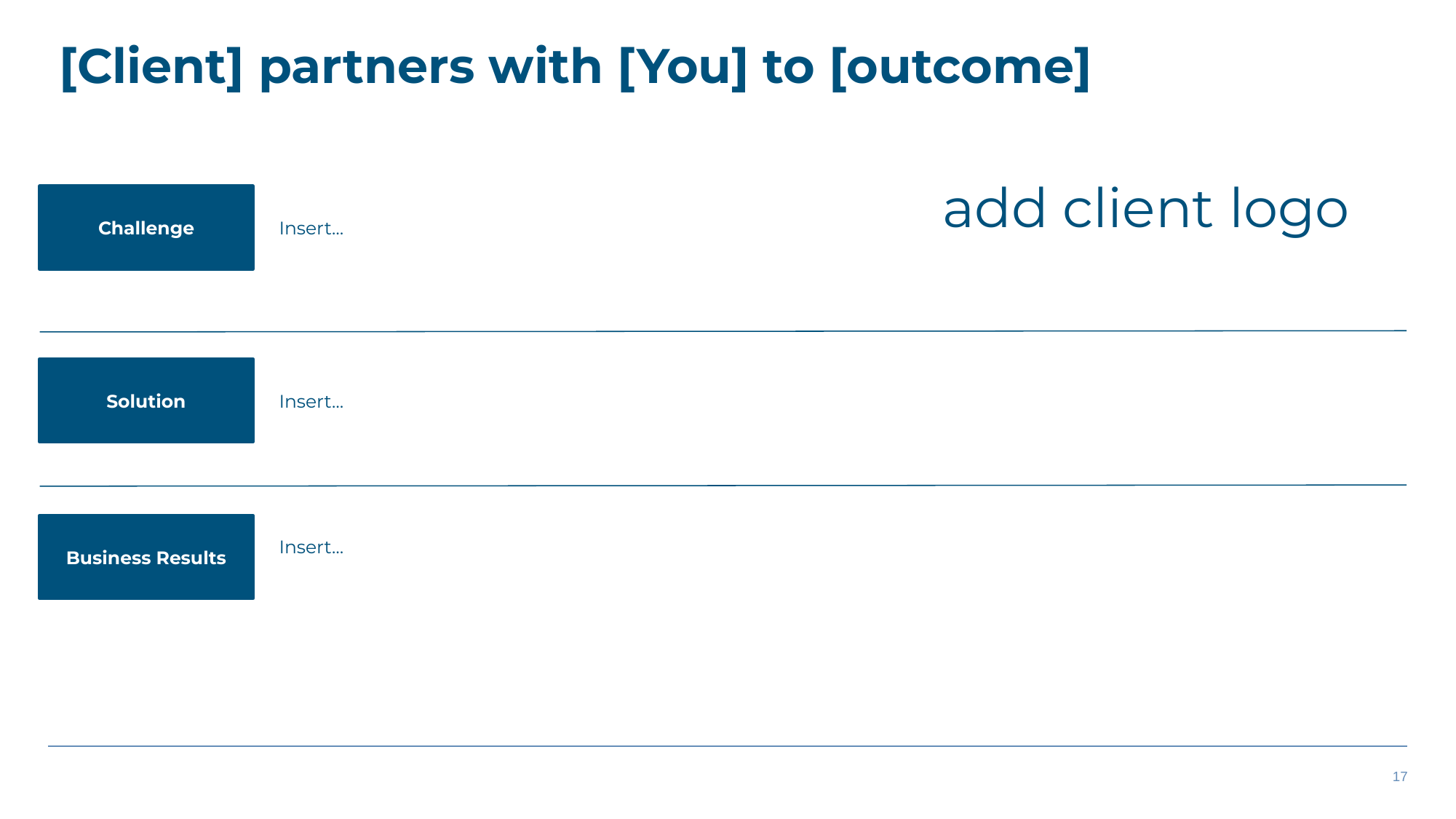

# [Client] partners with [You] to [outcome]
add client logo
Challenge
Insert…
Solution
Insert…
Business Results
Insert…